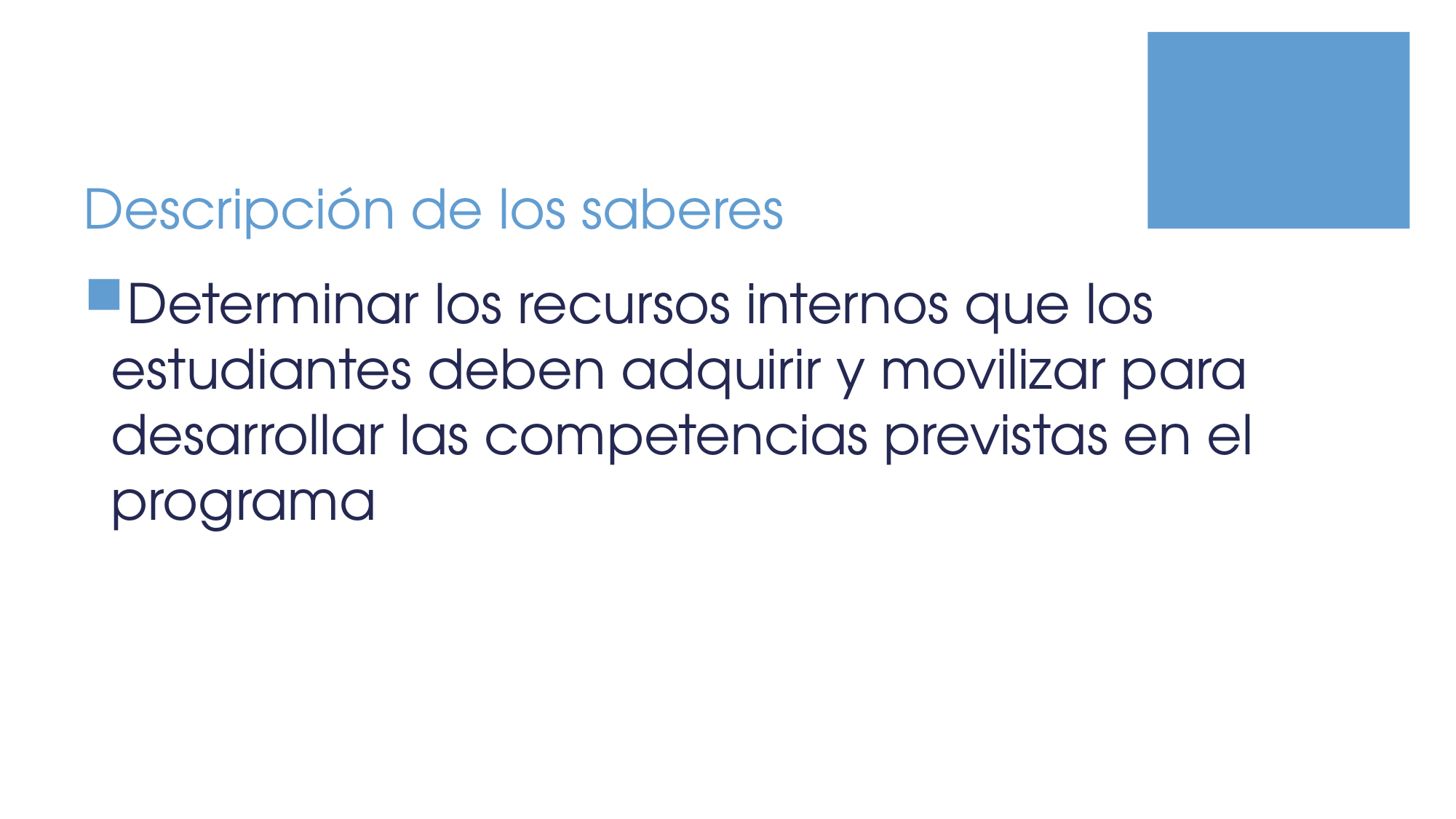

# Descripción de los saberes
Determinar los recursos internos que los estudiantes deben adquirir y movilizar para desarrollar las competencias previstas en el programa